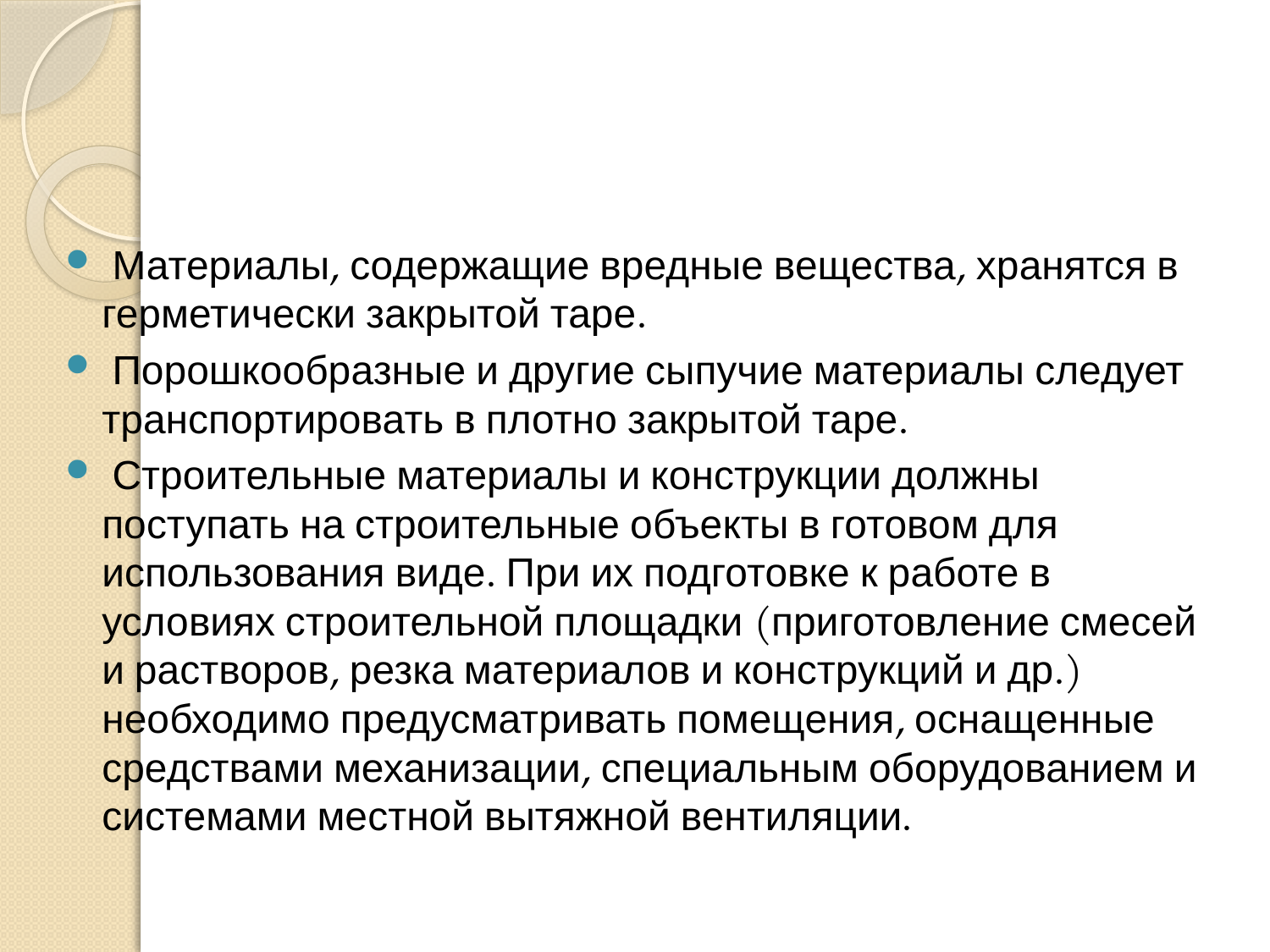

#
 Материалы, содержащие вредные вещества, хранятся в герметически закрытой таре.
 Порошкообразные и другие сыпучие материалы следует транспортировать в плотно закрытой таре.
 Строительные материалы и конструкции должны поступать на строительные объекты в готовом для использования виде. При их подготовке к работе в условиях строительной площадки (приготовление смесей и растворов, резка материалов и конструкций и др.) необходимо предусматривать помещения, оснащенные средствами механизации, специальным оборудованием и системами местной вытяжной вентиляции.